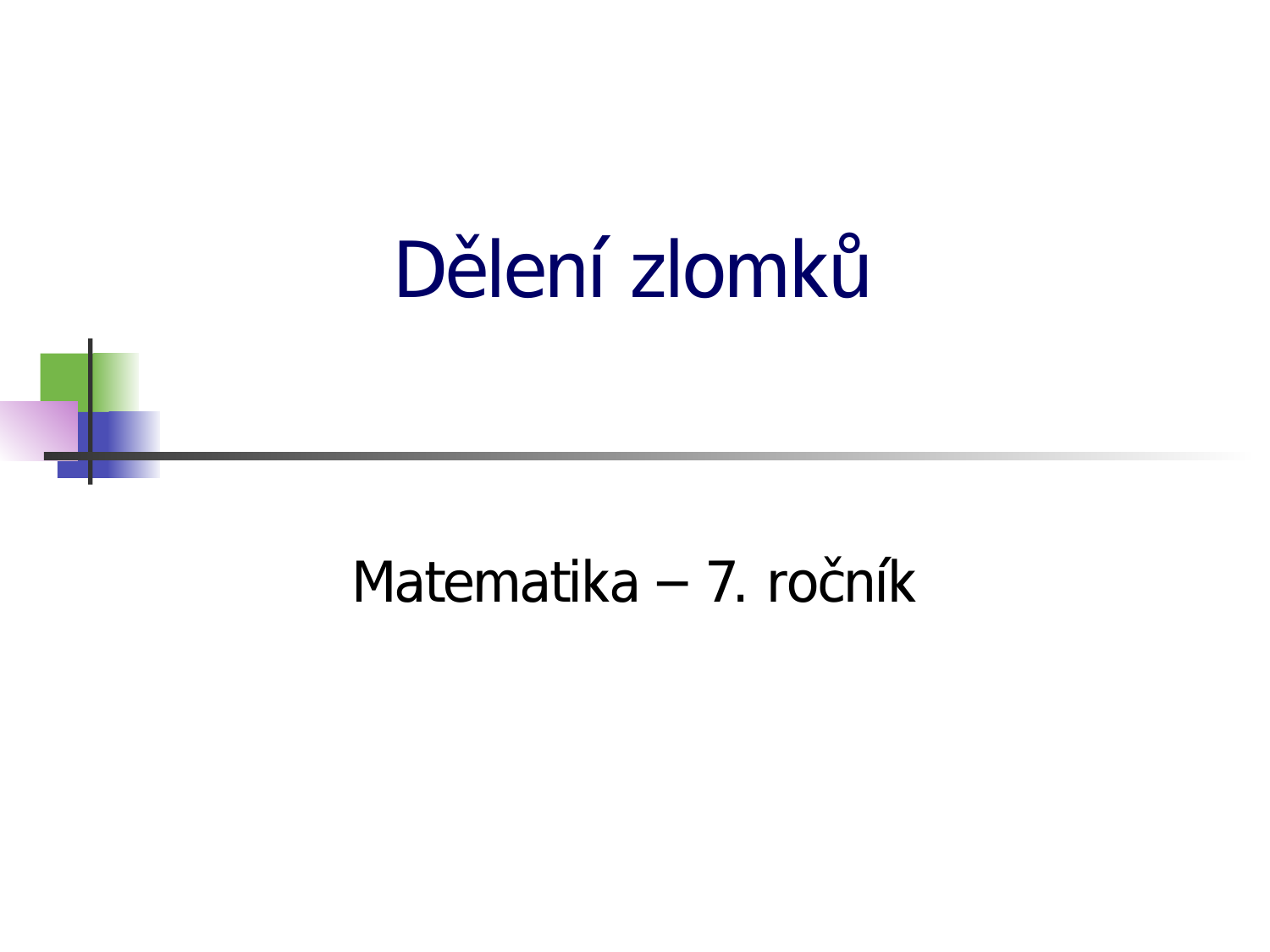

# Dělení zlomků
Matematika – 7. ročník